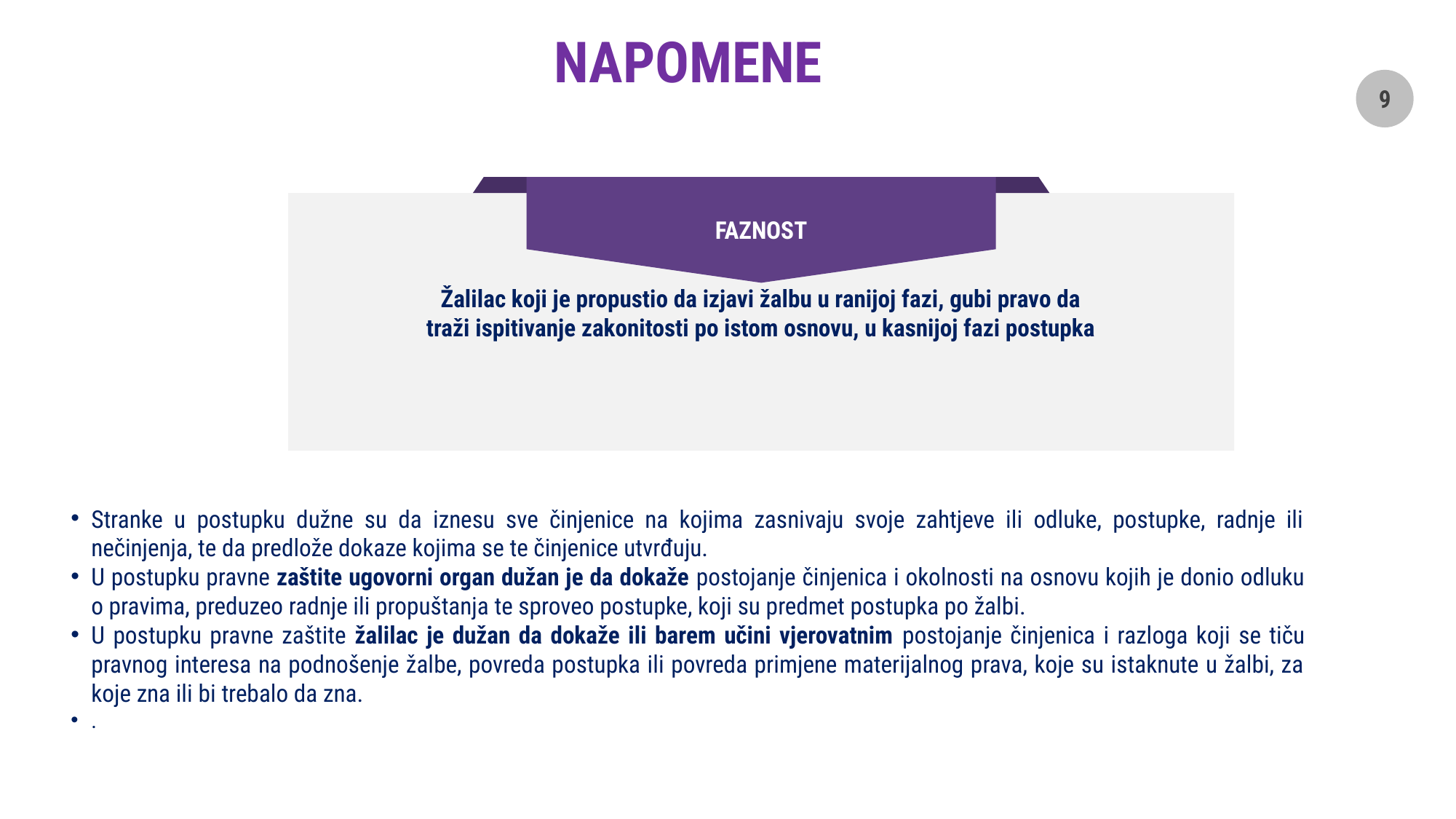

# NAPOMENE

FAZNOST

Žalilac koji je propustio da izjavi žalbu u ranijoj fazi, gubi pravo da traži ispitivanje zakonitosti po istom osnovu, u kasnijoj fazi postupka
Stranke u postupku dužne su da iznesu sve činjenice na kojima zasnivaju svoje zahtjeve ili odluke, postupke, radnje ili nečinjenja, te da predlože dokaze kojima se te činjenice utvrđuju.
U postupku pravne zaštite ugovorni organ dužan je da dokaže postojanje činjenica i okolnosti na osnovu kojih je donio odluku o pravima, preduzeo radnje ili propuštanja te sproveo postupke, koji su predmet postupka po žalbi.
U postupku pravne zaštite žalilac je dužan da dokaže ili barem učini vjerovatnim postojanje činjenica i razloga koji se tiču pravnog interesa na podnošenje žalbe, povreda postupka ili povreda primjene materijalnog prava, koje su istaknute u žalbi, za koje zna ili bi trebalo da zna.
.